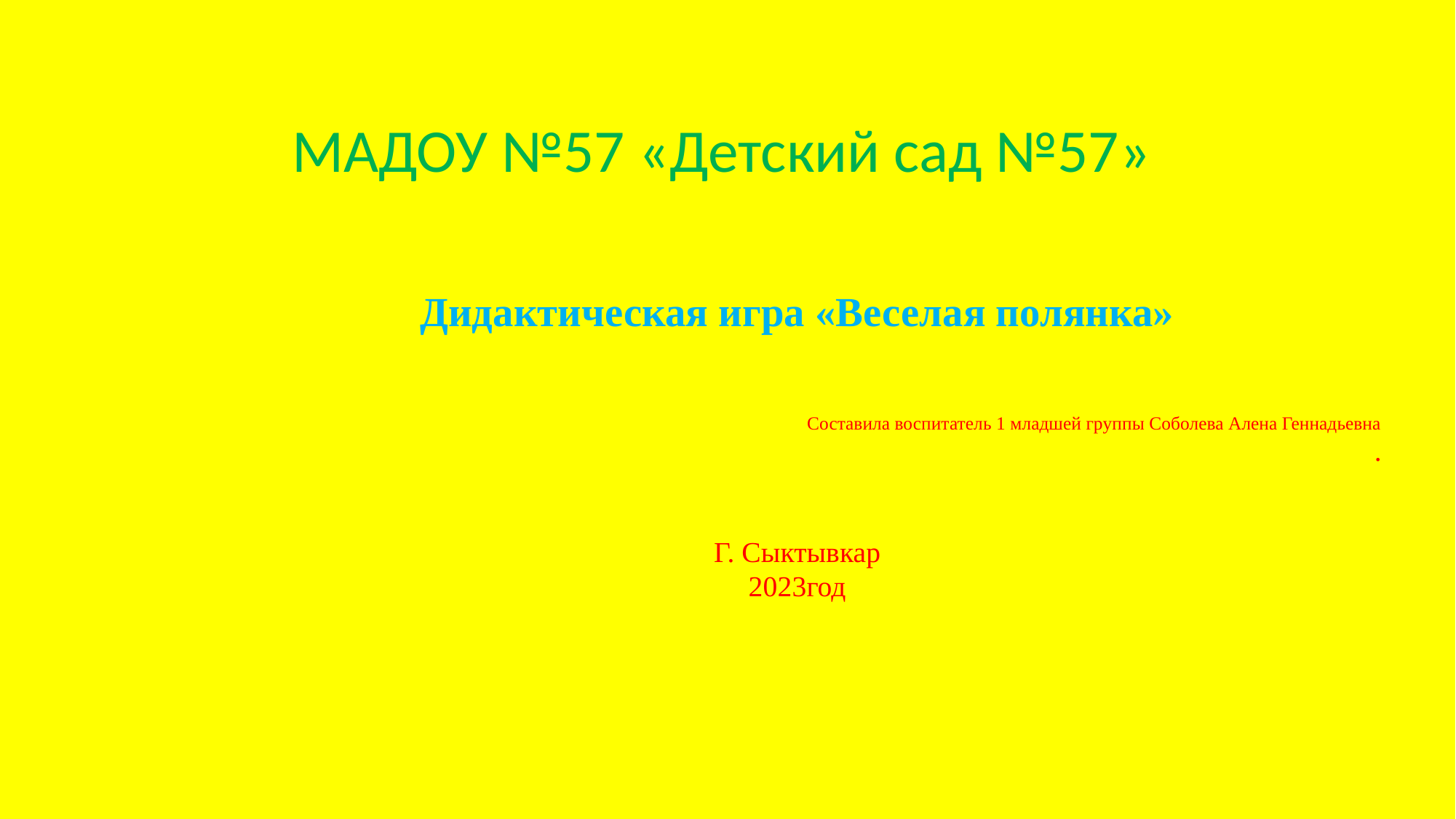

# МАДОУ №57 «Детский сад №57»
Дидактическая игра «Веселая полянка»

Составила воспитатель 1 младшей группы Соболева Алена Геннадьевна
.

Г. Сыктывкар
2023год